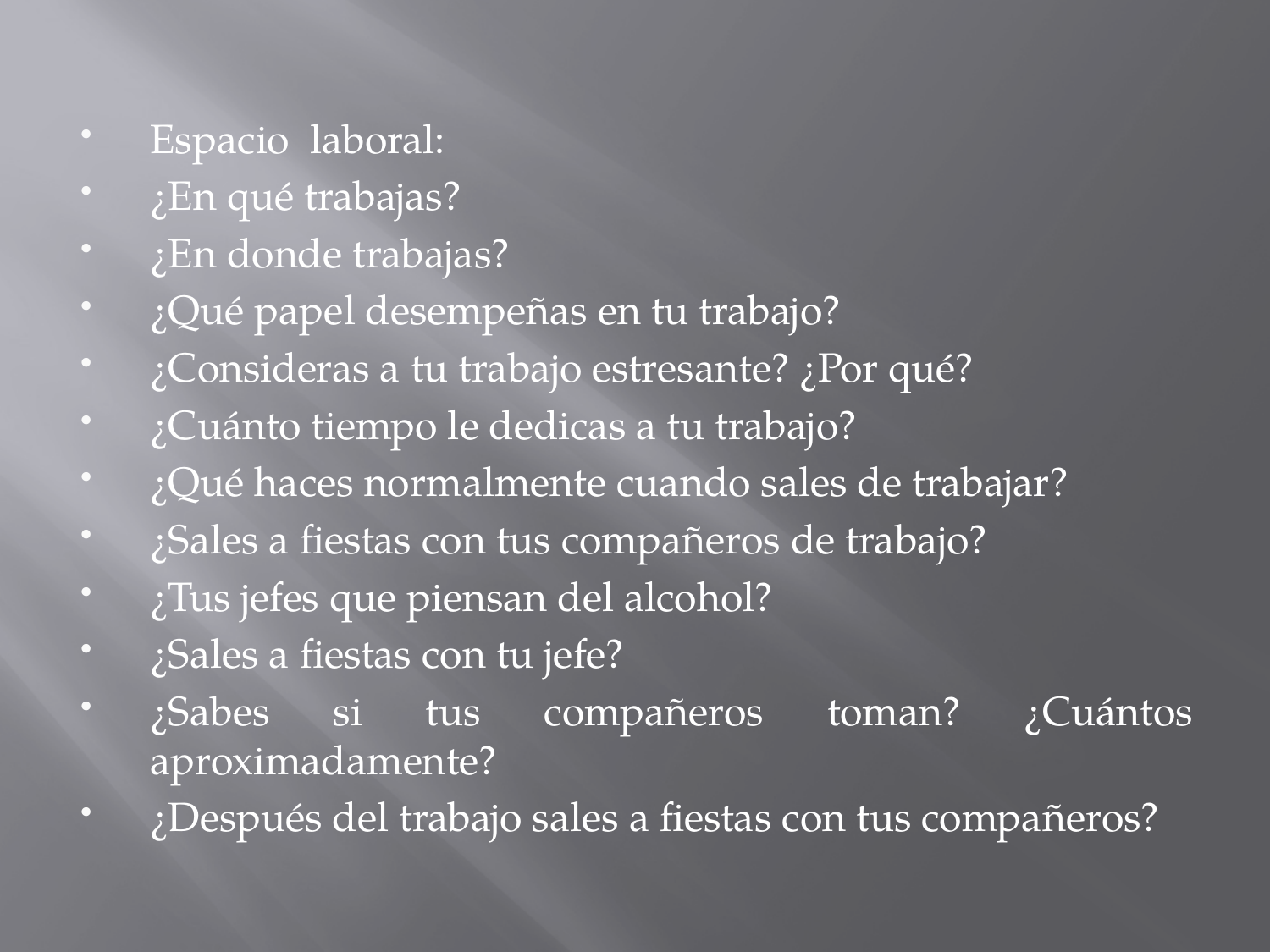

#
Espacio  laboral:
¿En qué trabajas?
¿En donde trabajas?
¿Qué papel desempeñas en tu trabajo?
¿Consideras a tu trabajo estresante? ¿Por qué?
¿Cuánto tiempo le dedicas a tu trabajo?
¿Qué haces normalmente cuando sales de trabajar?
¿Sales a fiestas con tus compañeros de trabajo?
¿Tus jefes que piensan del alcohol?
¿Sales a fiestas con tu jefe?
¿Sabes si tus compañeros toman? ¿Cuántos aproximadamente?
¿Después del trabajo sales a fiestas con tus compañeros?